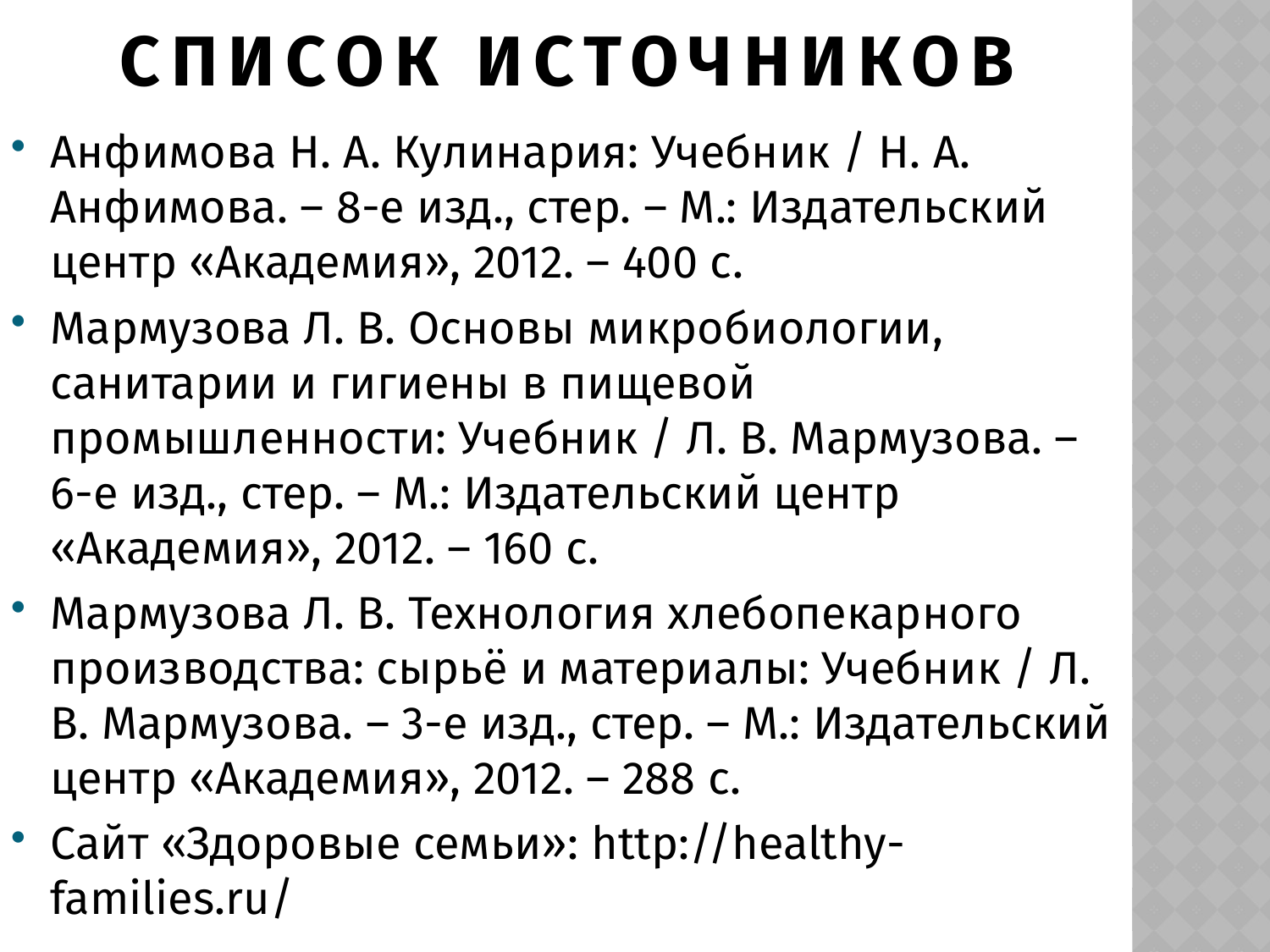

# СПИСОК ИСТОЧНИКОВ
Анфимова Н. А. Кулинария: Учебник / Н. А. Анфимова. – 8-е изд., стер. – М.: Издательский центр «Академия», 2012. – 400 с.
Мармузова Л. В. Основы микробиологии, санитарии и гигиены в пищевой промышленности: Учебник / Л. В. Мармузова. – 6-е изд., стер. – М.: Издательский центр «Академия», 2012. – 160 с.
Мармузова Л. В. Технология хлебопекарного производства: сырьё и материалы: Учебник / Л. В. Мармузова. – 3-е изд., стер. – М.: Издательский центр «Академия», 2012. – 288 с.
Сайт «Здоровые семьи»: http://healthy-families.ru/